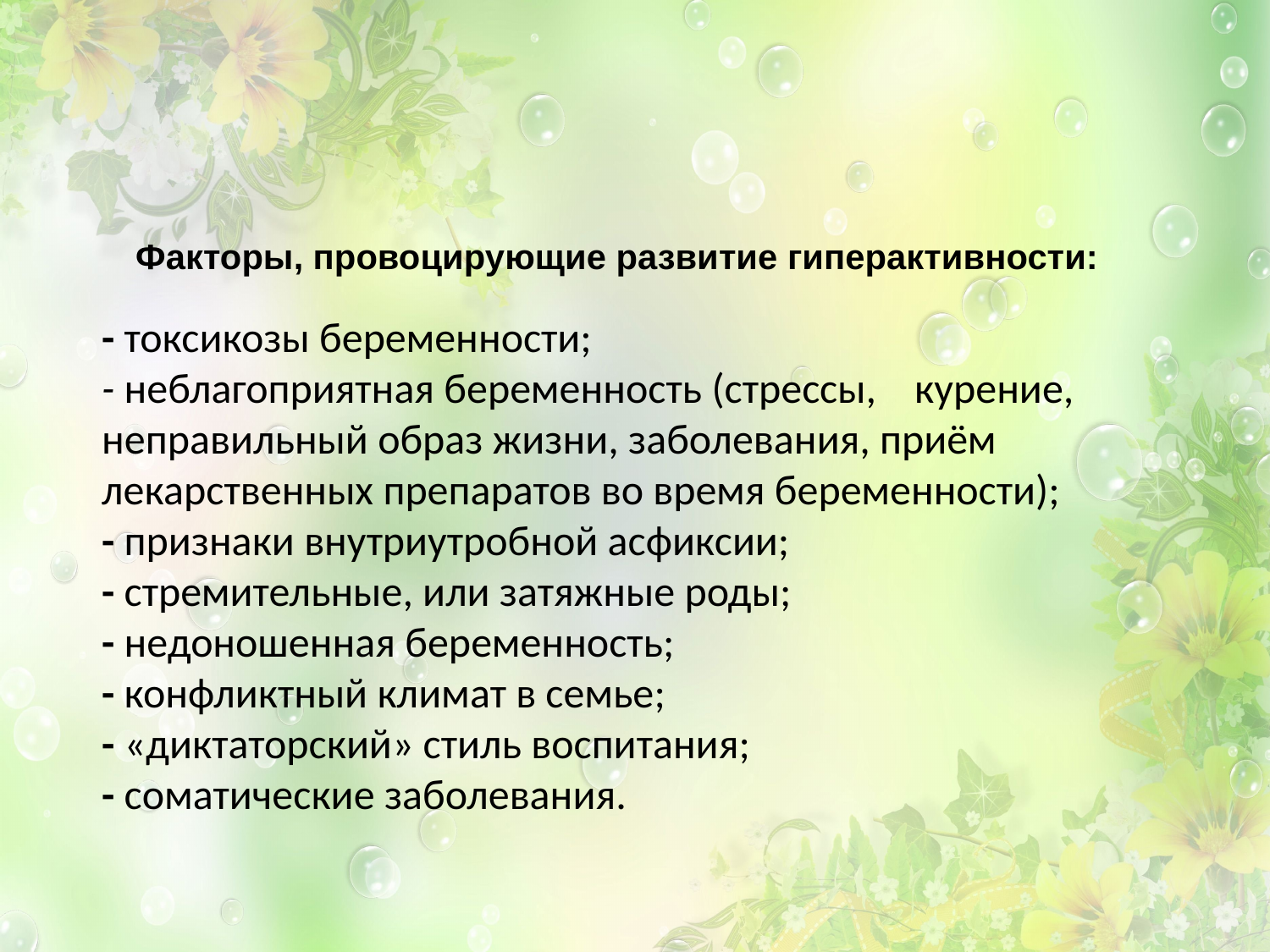

Факторы, провоцирующие развитие гиперактивности:

- токсикозы беременности;
- неблагоприятная беременность (стрессы,    курение, неправильный образ жизни, заболевания, приём лекарственных препаратов во время беременности);
- признаки внутриутробной асфиксии;
- стремительные, или затяжные роды;
- недоношенная беременность;
- конфликтный климат в семье;
- «диктаторский» стиль воспитания;
- соматические заболевания.